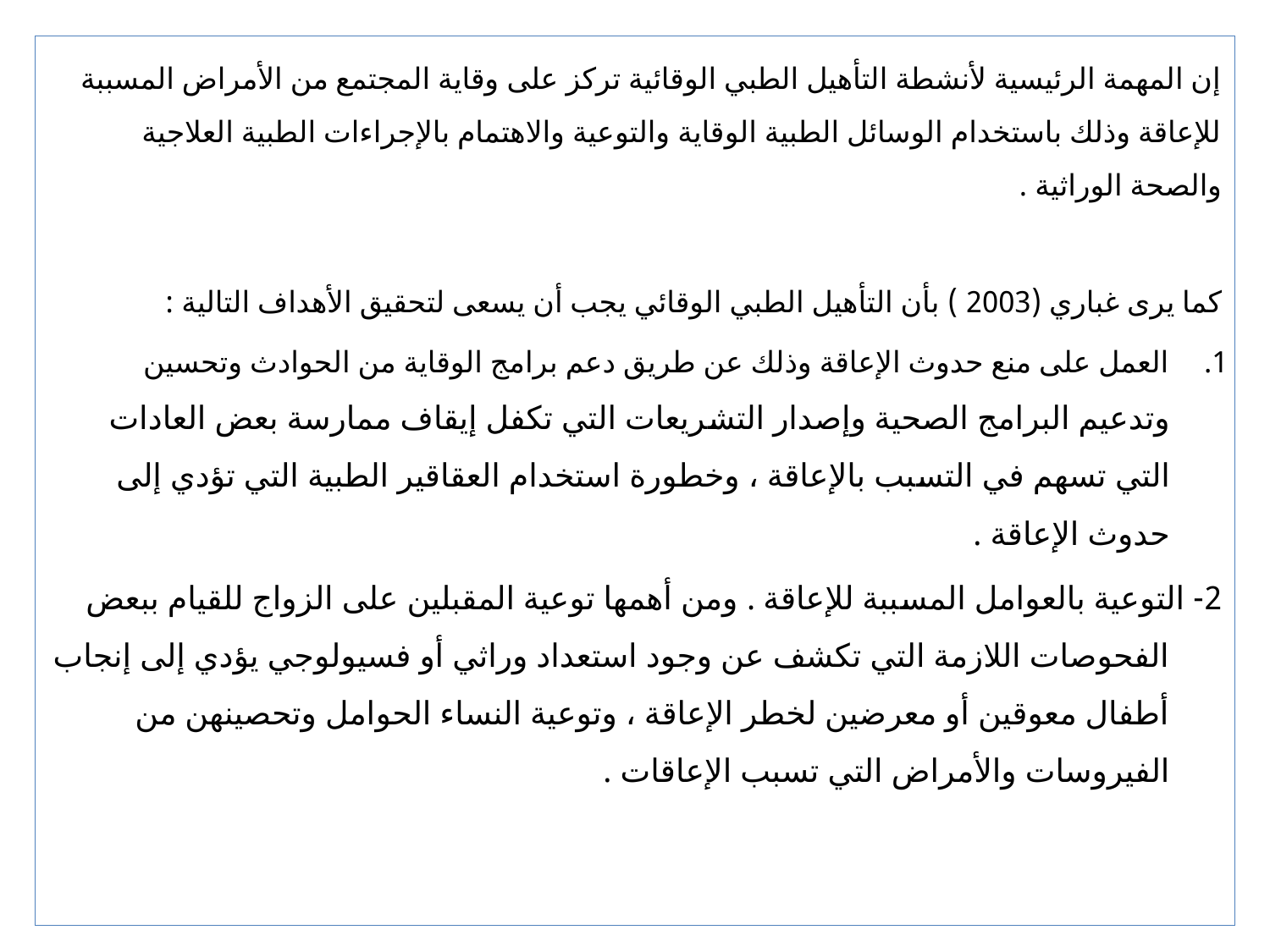

إن المهمة الرئيسية لأنشطة التأهيل الطبي الوقائية تركز على وقاية المجتمع من الأمراض المسببة للإعاقة وذلك باستخدام الوسائل الطبية الوقاية والتوعية والاهتمام بالإجراءات الطبية العلاجية والصحة الوراثية .

كما يرى غباري (2003 ) بأن التأهيل الطبي الوقائي يجب أن يسعى لتحقيق الأهداف التالية :
العمل على منع حدوث الإعاقة وذلك عن طريق دعم برامج الوقاية من الحوادث وتحسين وتدعيم البرامج الصحية وإصدار التشريعات التي تكفل إيقاف ممارسة بعض العادات التي تسهم في التسبب بالإعاقة ، وخطورة استخدام العقاقير الطبية التي تؤدي إلى حدوث الإعاقة .
2- التوعية بالعوامل المسببة للإعاقة . ومن أهمها توعية المقبلين على الزواج للقيام ببعض الفحوصات اللازمة التي تكشف عن وجود استعداد وراثي أو فسيولوجي يؤدي إلى إنجاب أطفال معوقين أو معرضين لخطر الإعاقة ، وتوعية النساء الحوامل وتحصينهن من الفيروسات والأمراض التي تسبب الإعاقات .